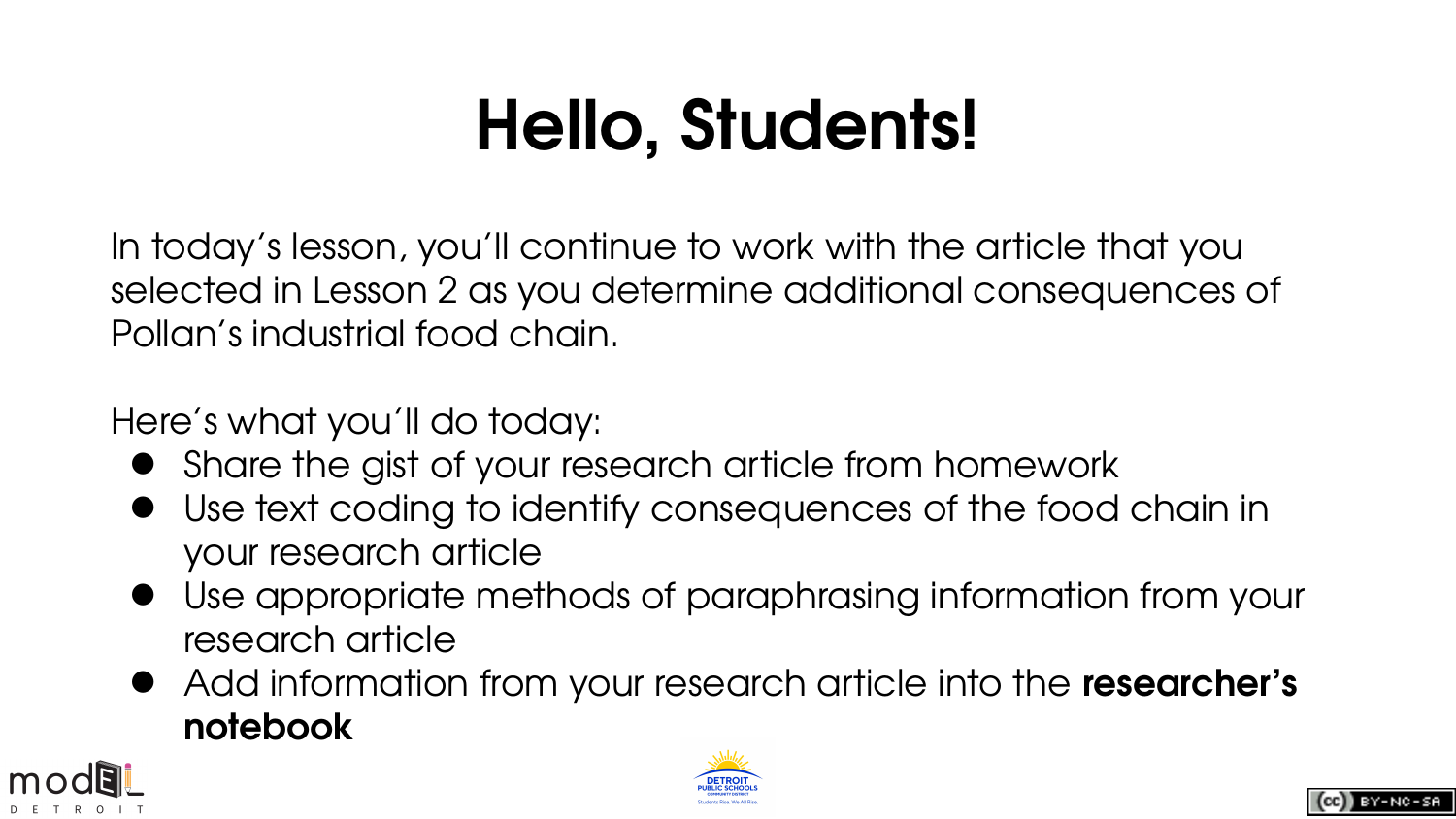

# Hello, Students!
In today’s lesson, you’ll continue to work with the article that you selected in Lesson 2 as you determine additional consequences of  Pollan’s industrial food chain.

Here’s what you’ll do today:
Share the gist of your research article from homework
Use text coding to identify consequences of the food chain in your research article
Use appropriate methods of paraphrasing information from your research article
Add information from your research article into the researcher’s notebook